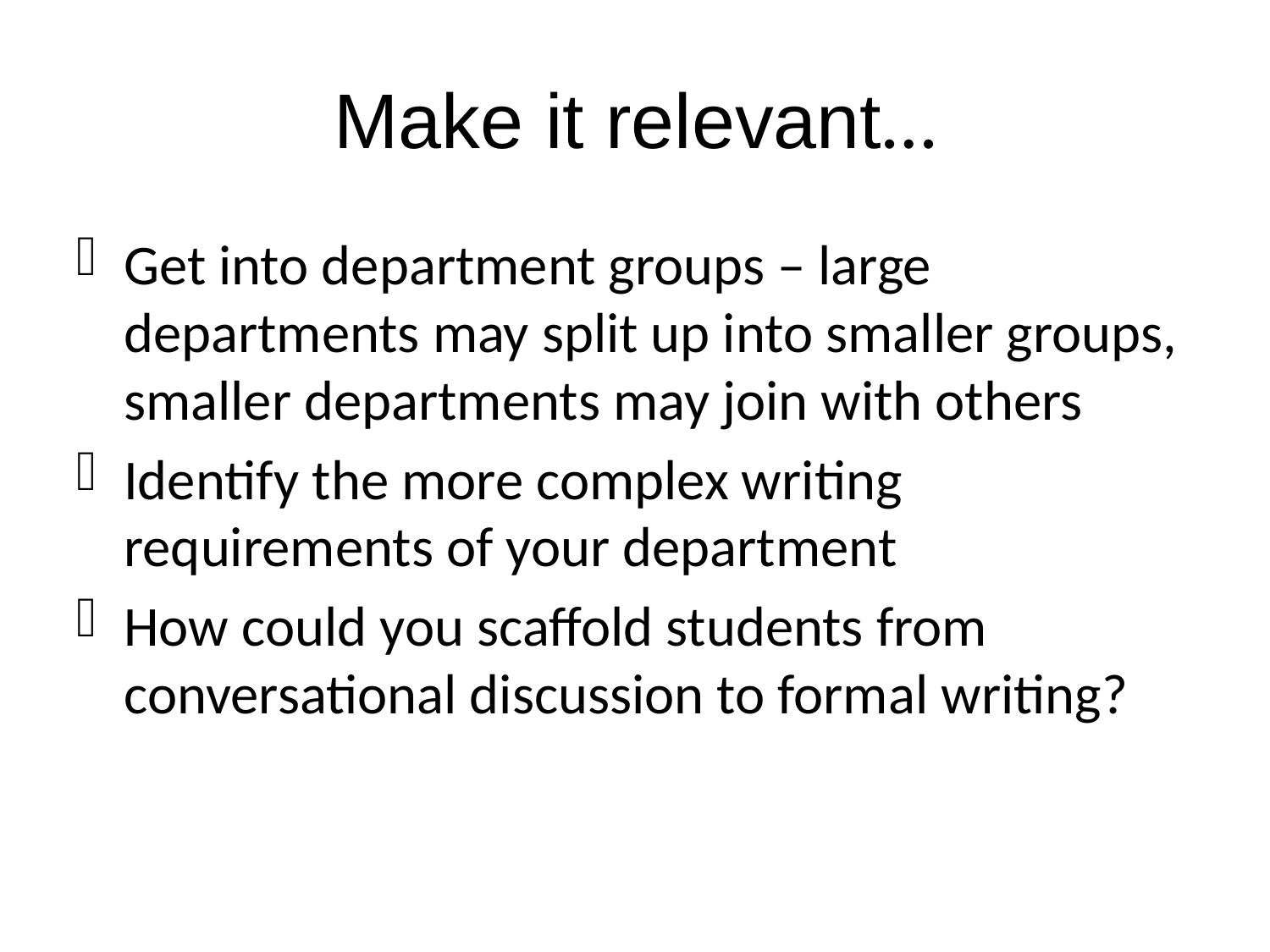

# Make it relevant…
Get into department groups – large departments may split up into smaller groups, smaller departments may join with others
Identify the more complex writing requirements of your department
How could you scaffold students from conversational discussion to formal writing?